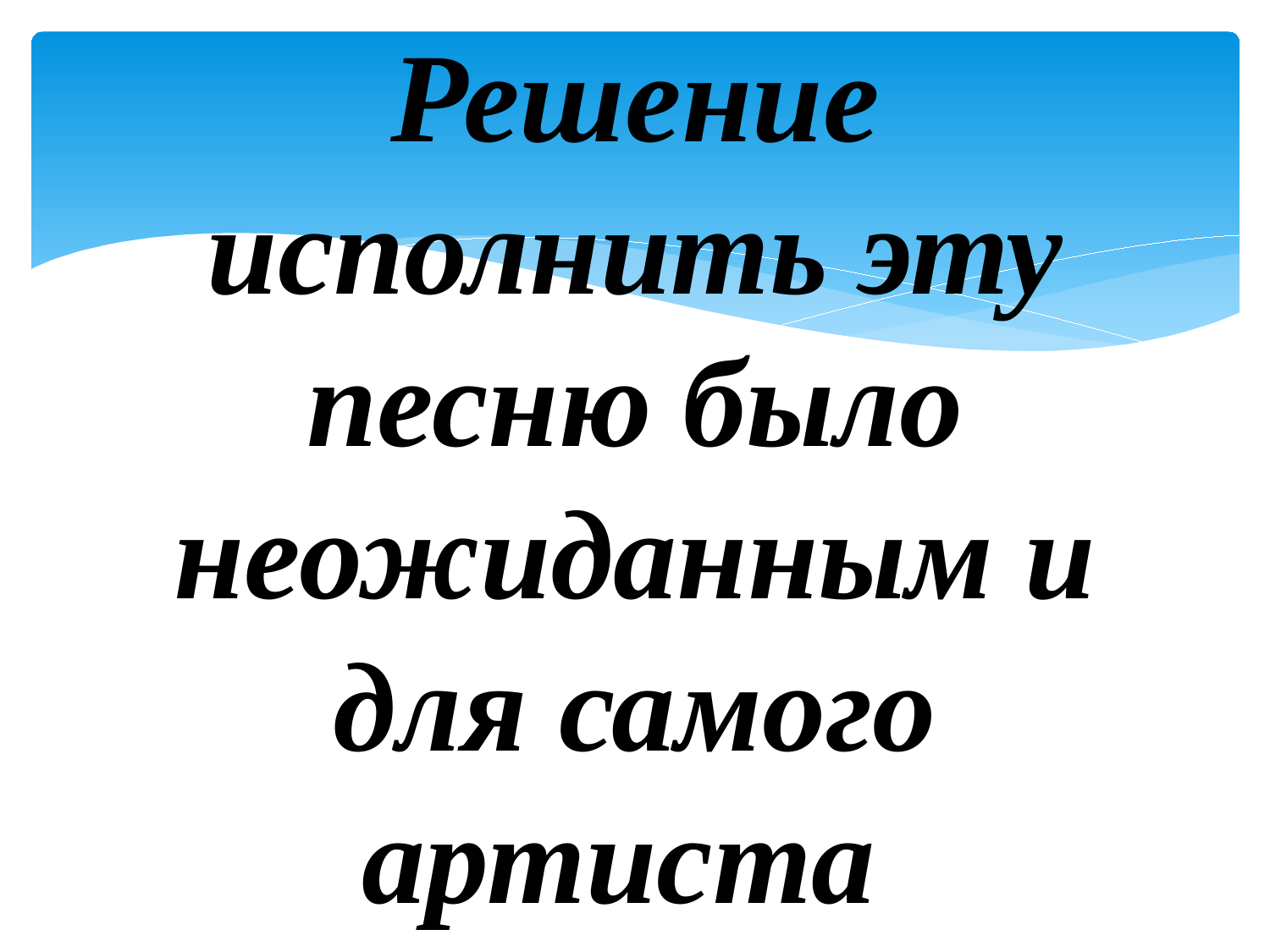

# Решение исполнить эту песню было неожиданным и для самого артиста